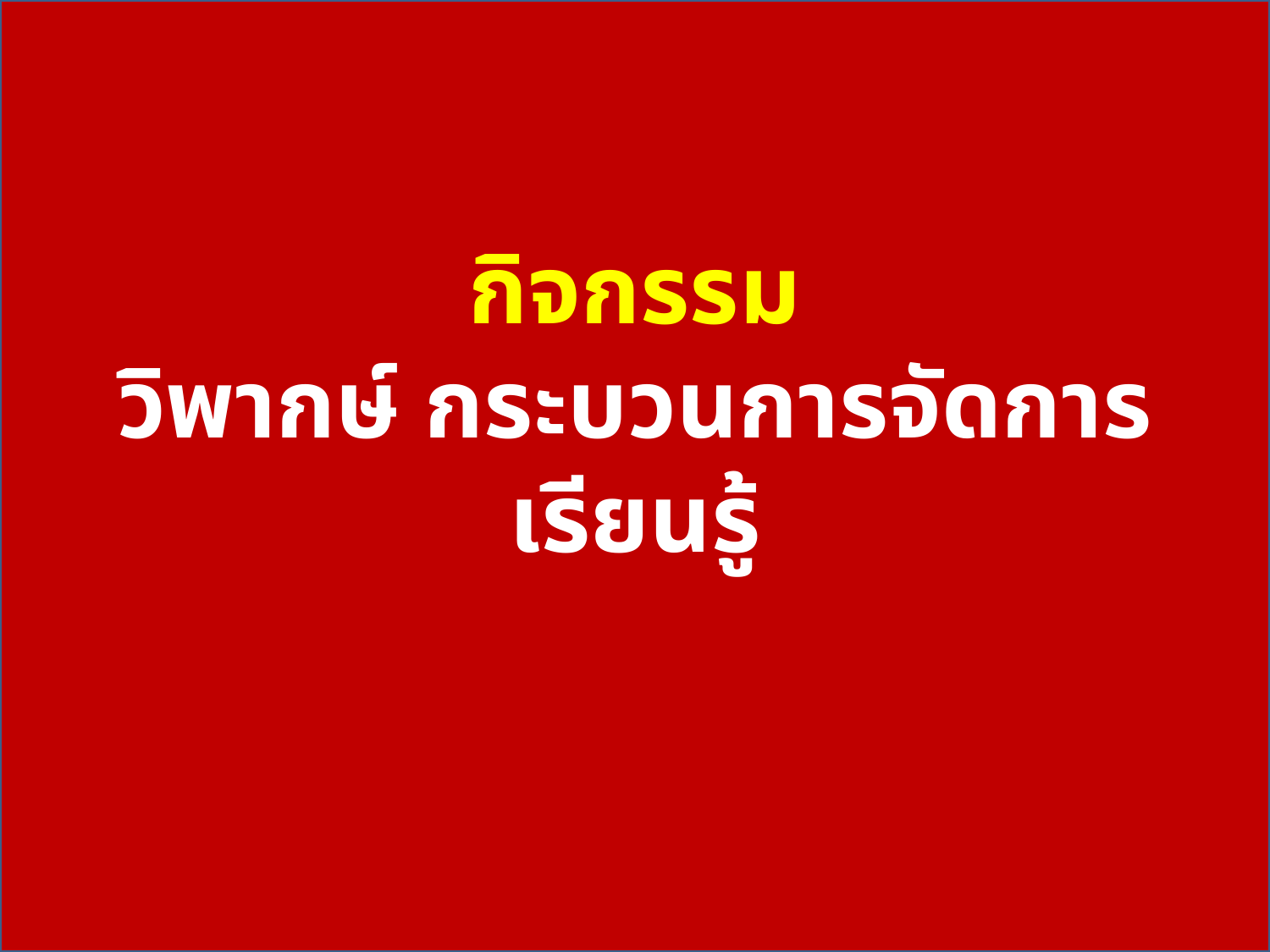

กิจกรรม
วิพากษ์ กระบวนการจัดการเรียนรู้